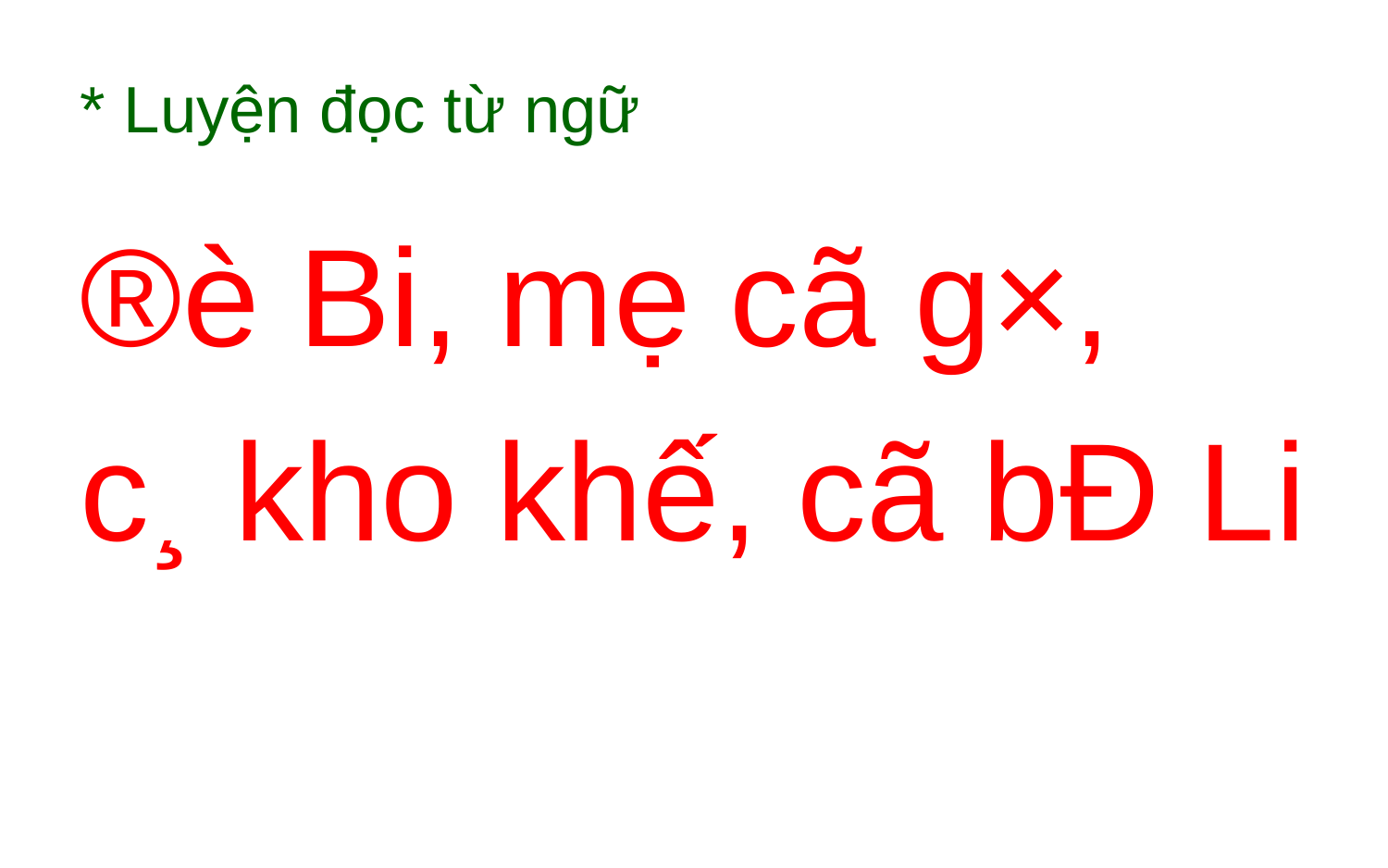

# * Luyện đọc từ ngữ
®è Bi, mẹ cã g×,
c¸ kho khế, cã bÐ Li